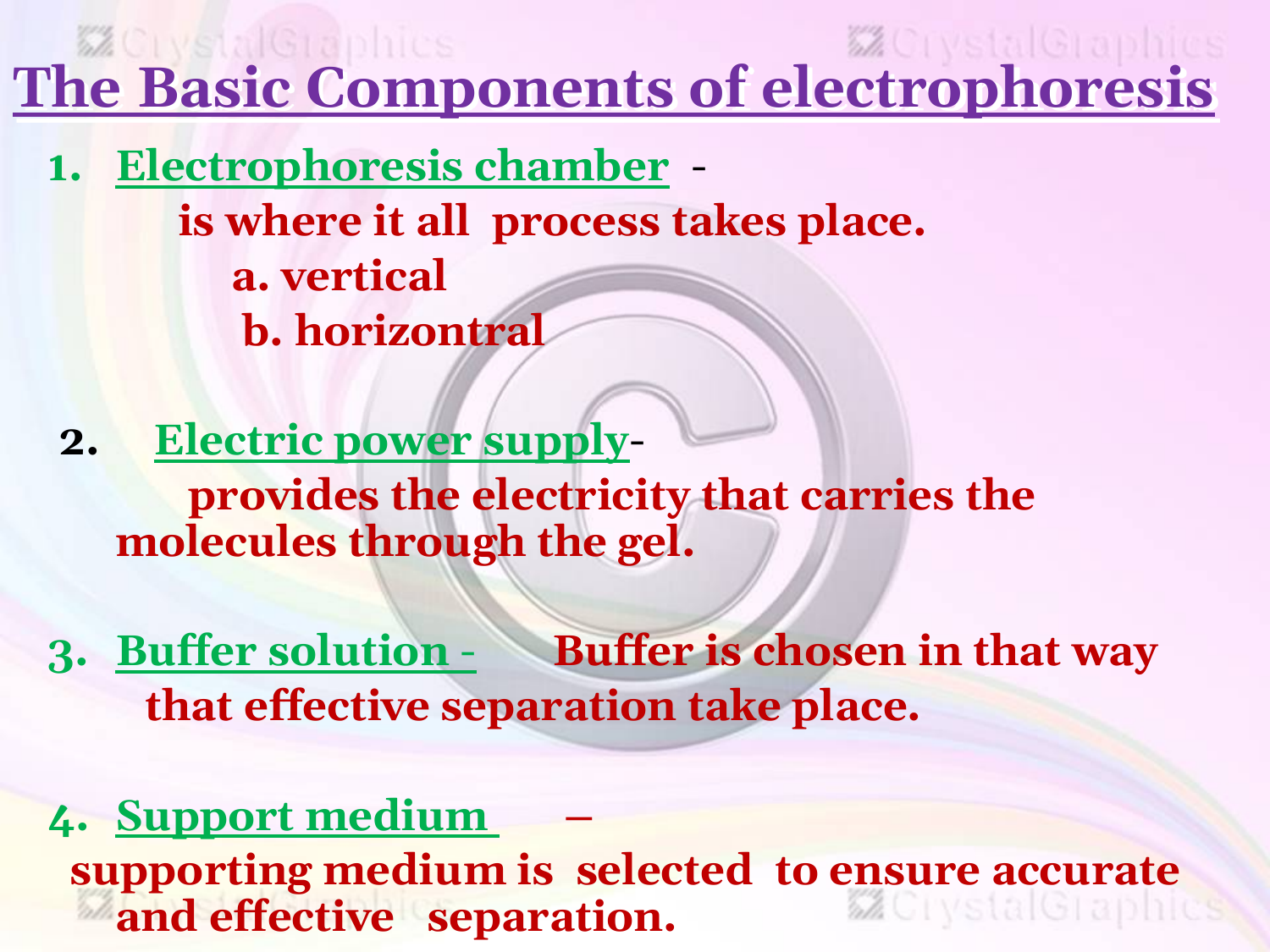

# The Basic Components of electrophoresis
Electrophoresis chamber  -
            is where it all  process takes place.
                 a. vertical
                  b. horizontral

 2.     Electric power supply-
             provides the electricity that carries the molecules through the gel.

Buffer solution -       Buffer is chosen in that way
         that effective separation take place.

Support medium       –
  supporting medium is  selected  to ensure accurate and effective   separation.